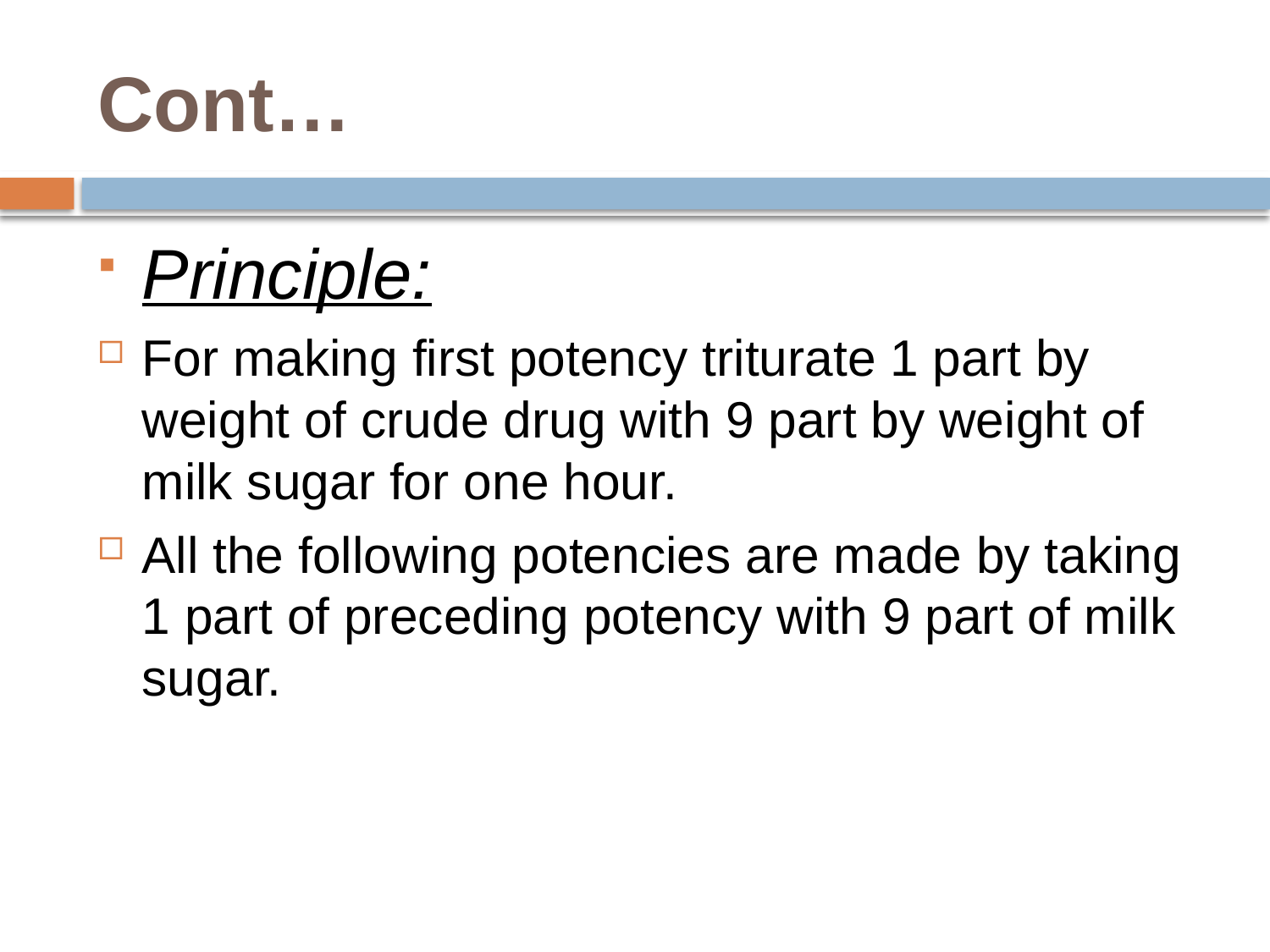

# Cont…
Principle:
For making first potency triturate 1 part by weight of crude drug with 9 part by weight of milk sugar for one hour.
All the following potencies are made by taking 1 part of preceding potency with 9 part of milk sugar.